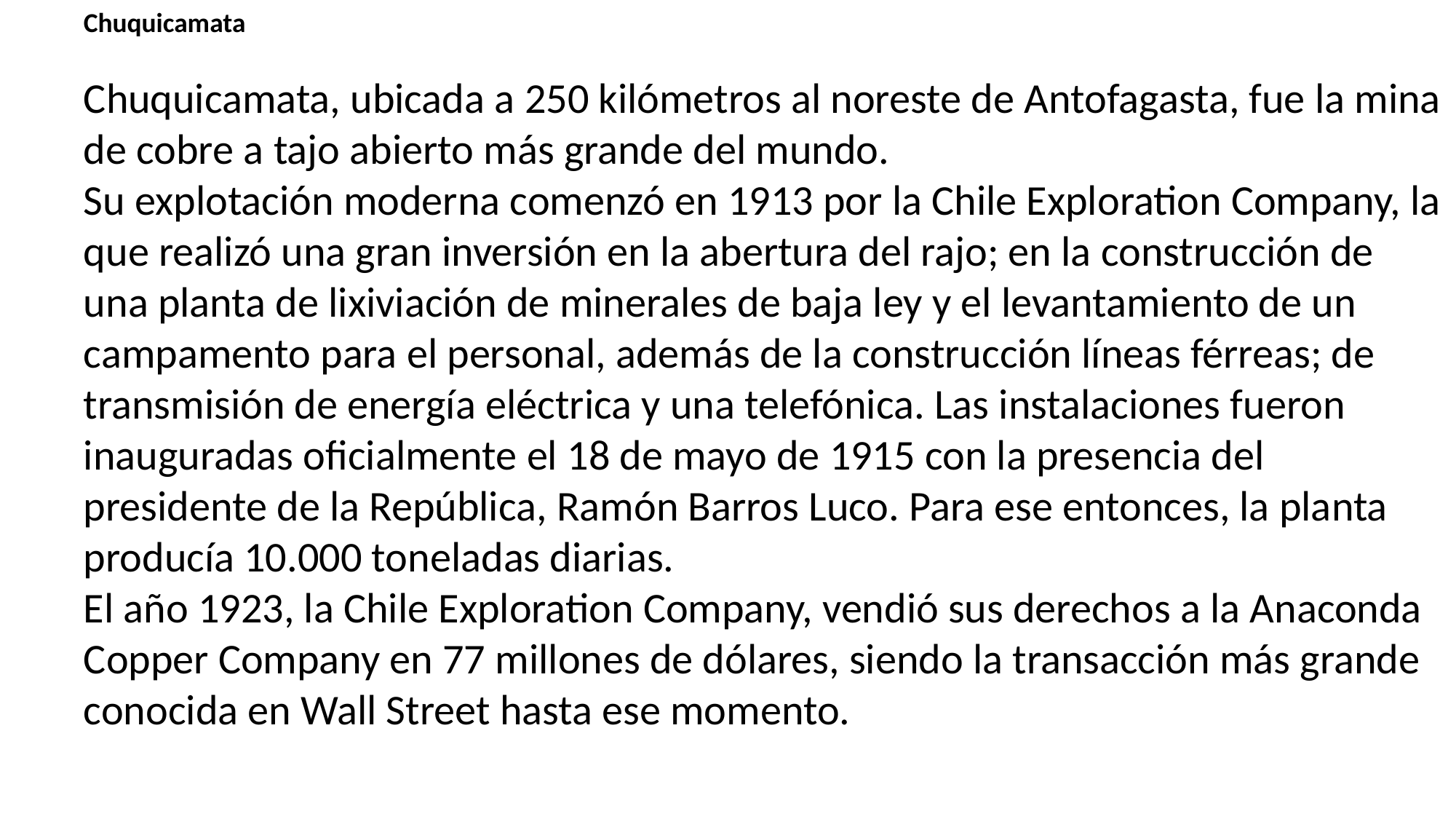

Chuquicamata
Chuquicamata, ubicada a 250 kilómetros al noreste de Antofagasta, fue la mina de cobre a tajo abierto más grande del mundo.
Su explotación moderna comenzó en 1913 por la Chile Exploration Company, la que realizó una gran inversión en la abertura del rajo; en la construcción de una planta de lixiviación de minerales de baja ley y el levantamiento de un campamento para el personal, además de la construcción líneas férreas; de transmisión de energía eléctrica y una telefónica. Las instalaciones fueron inauguradas oficialmente el 18 de mayo de 1915 con la presencia del presidente de la República, Ramón Barros Luco. Para ese entonces, la planta producía 10.000 toneladas diarias.
El año 1923, la Chile Exploration Company, vendió sus derechos a la Anaconda Copper Company en 77 millones de dólares, siendo la transacción más grande conocida en Wall Street hasta ese momento.